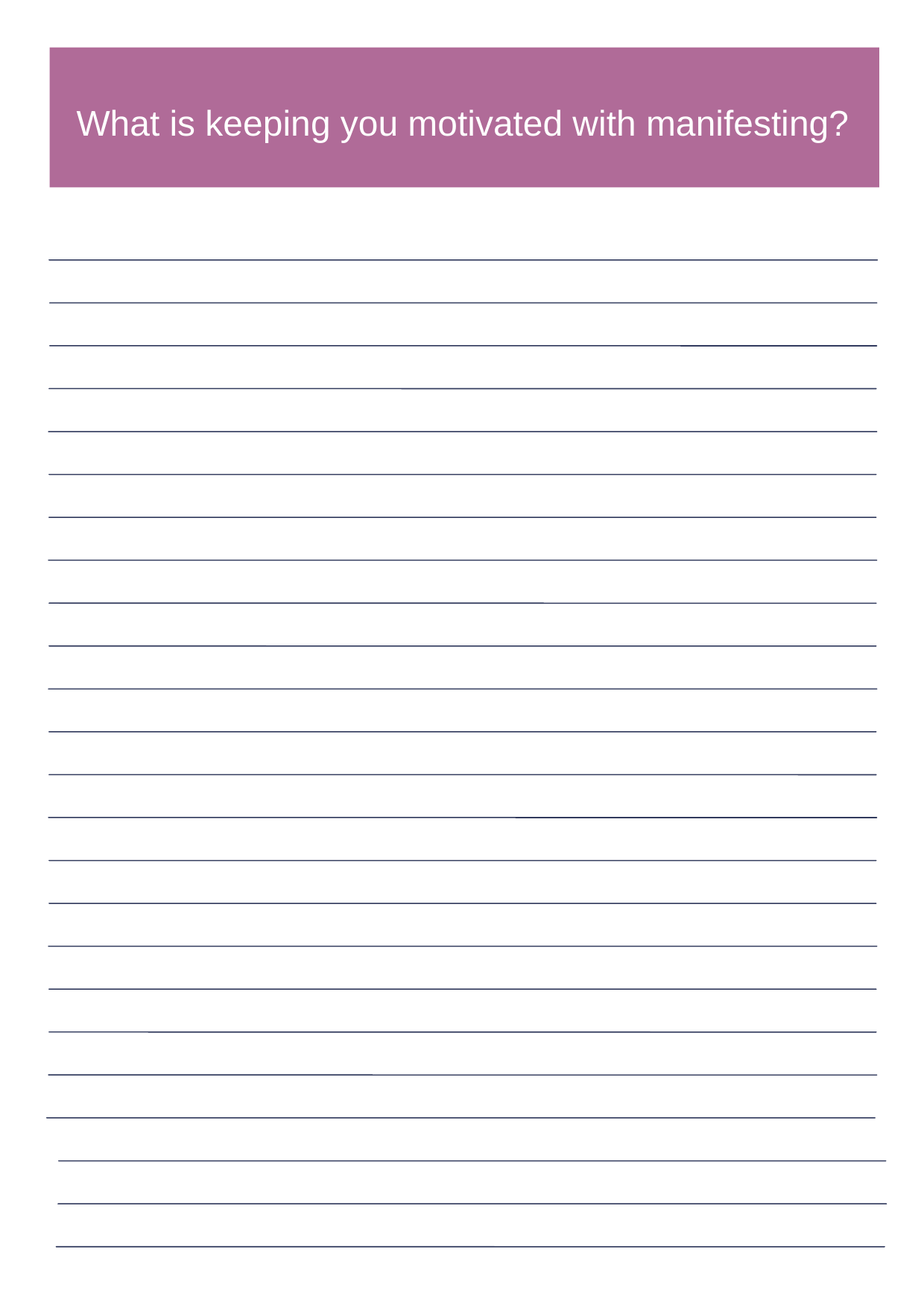

What is keeping you motivated with manifesting?